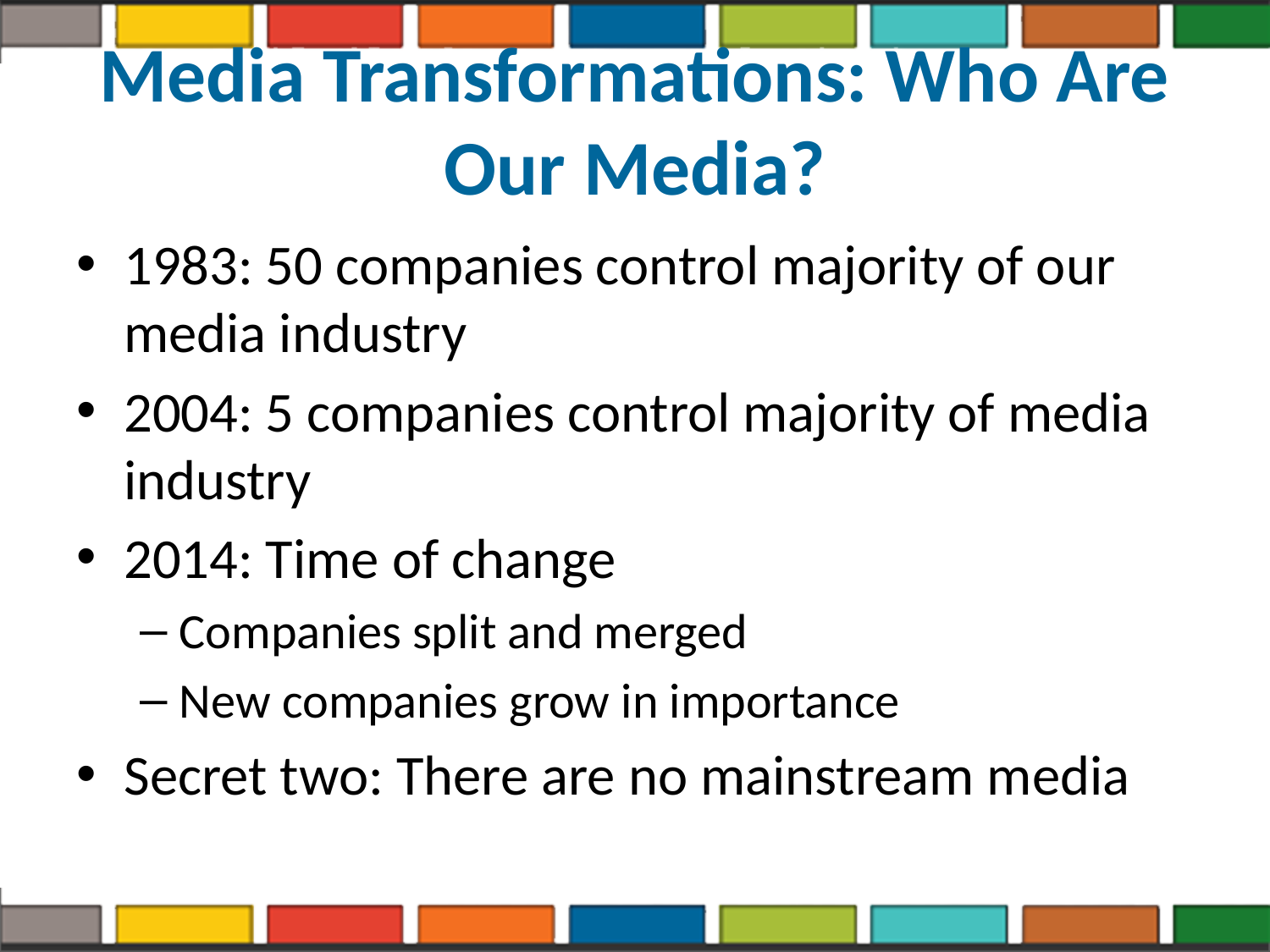

# Media Transformations: Who Are Our Media?
1983: 50 companies control majority of our media industry
2004: 5 companies control majority of media industry
2014: Time of change
Companies split and merged
New companies grow in importance
Secret two: There are no mainstream media